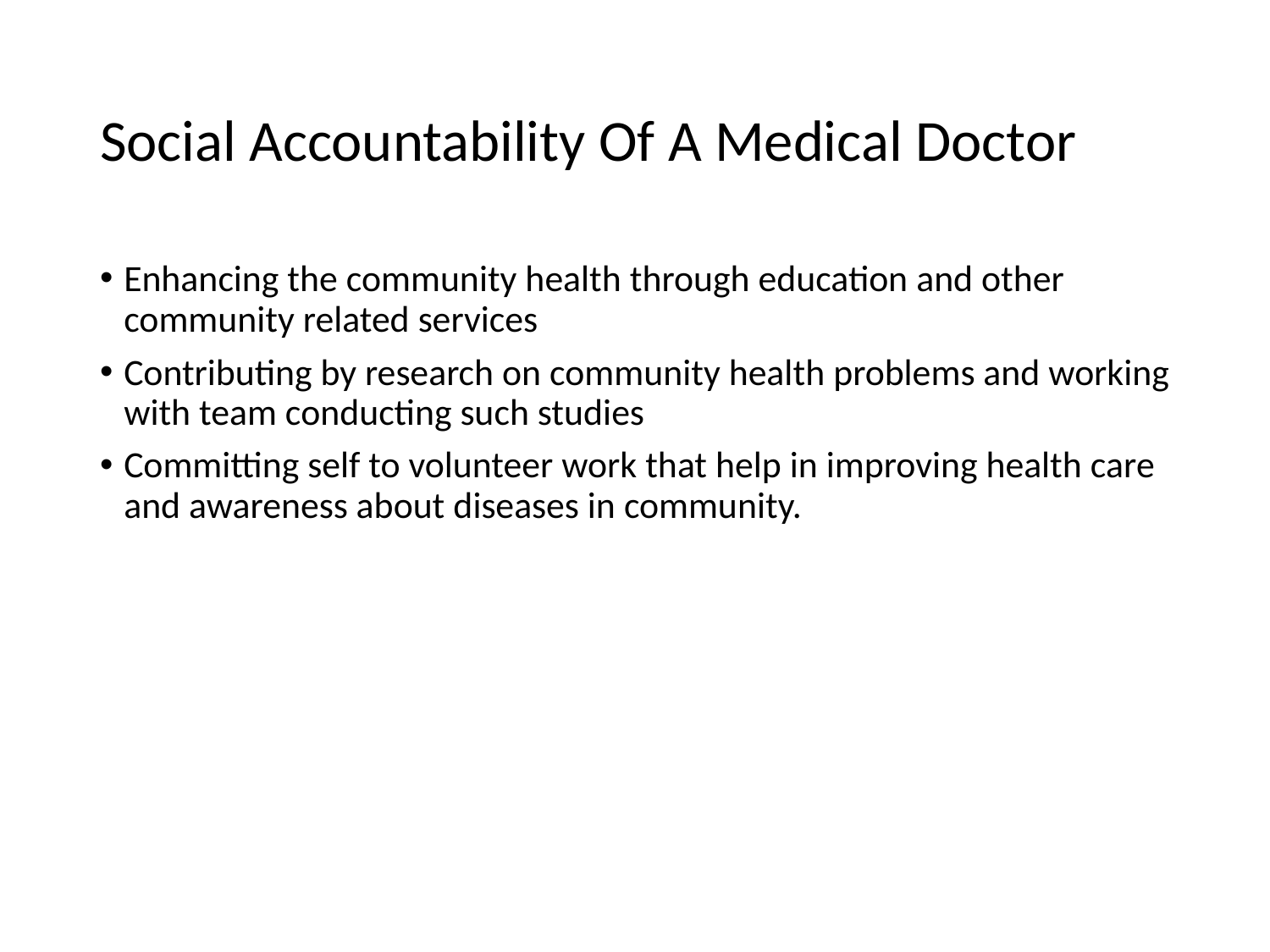

# Social Accountability Of A Medical Doctor
Enhancing the community health through education and other community related services
Contributing by research on community health problems and working with team conducting such studies
Committing self to volunteer work that help in improving health care and awareness about diseases in community.